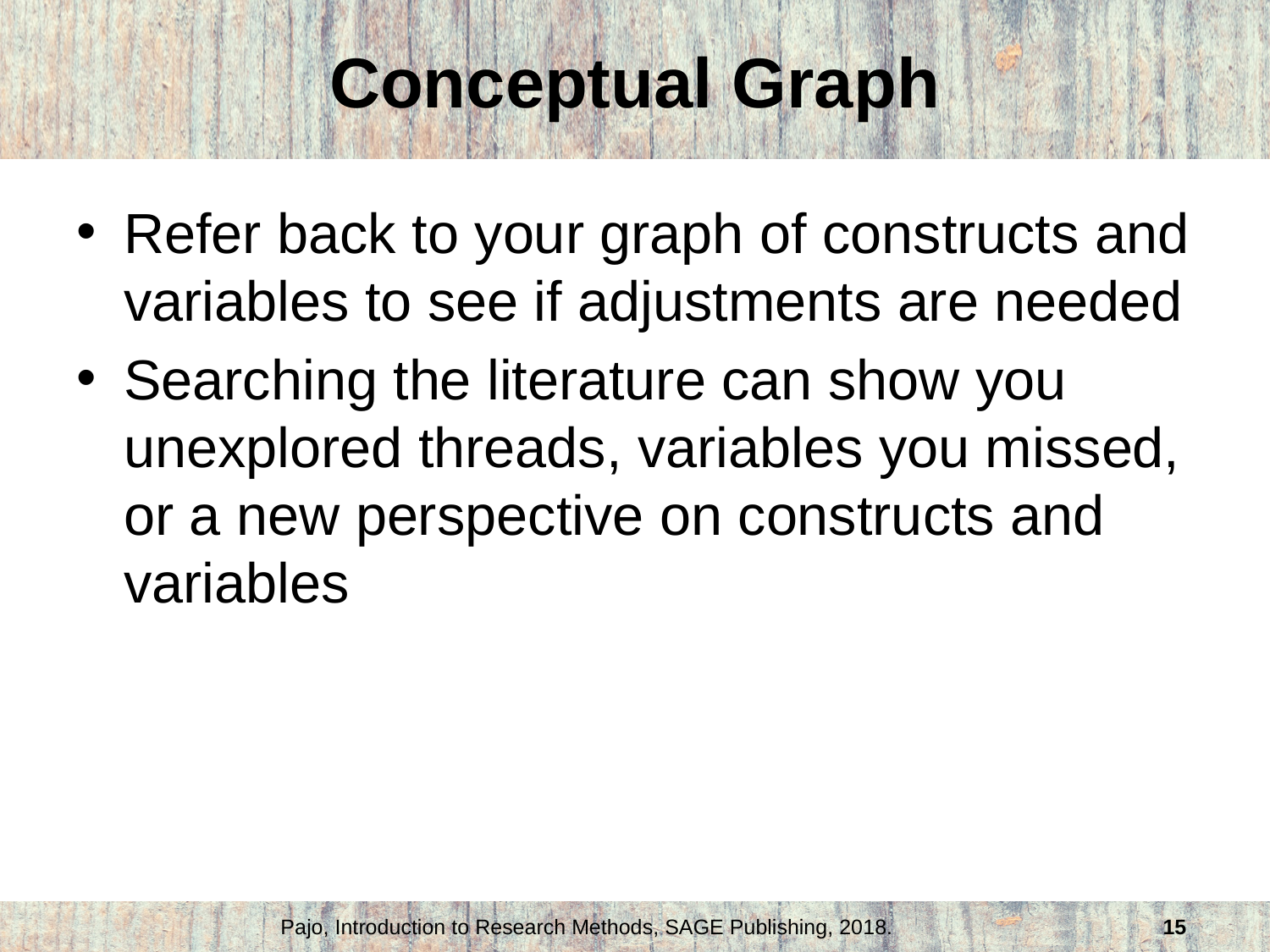

# Conceptual Graph
Refer back to your graph of constructs and variables to see if adjustments are needed
Searching the literature can show you unexplored threads, variables you missed, or a new perspective on constructs and variables
Pajo, Introduction to Research Methods, SAGE Publishing, 2018.
15